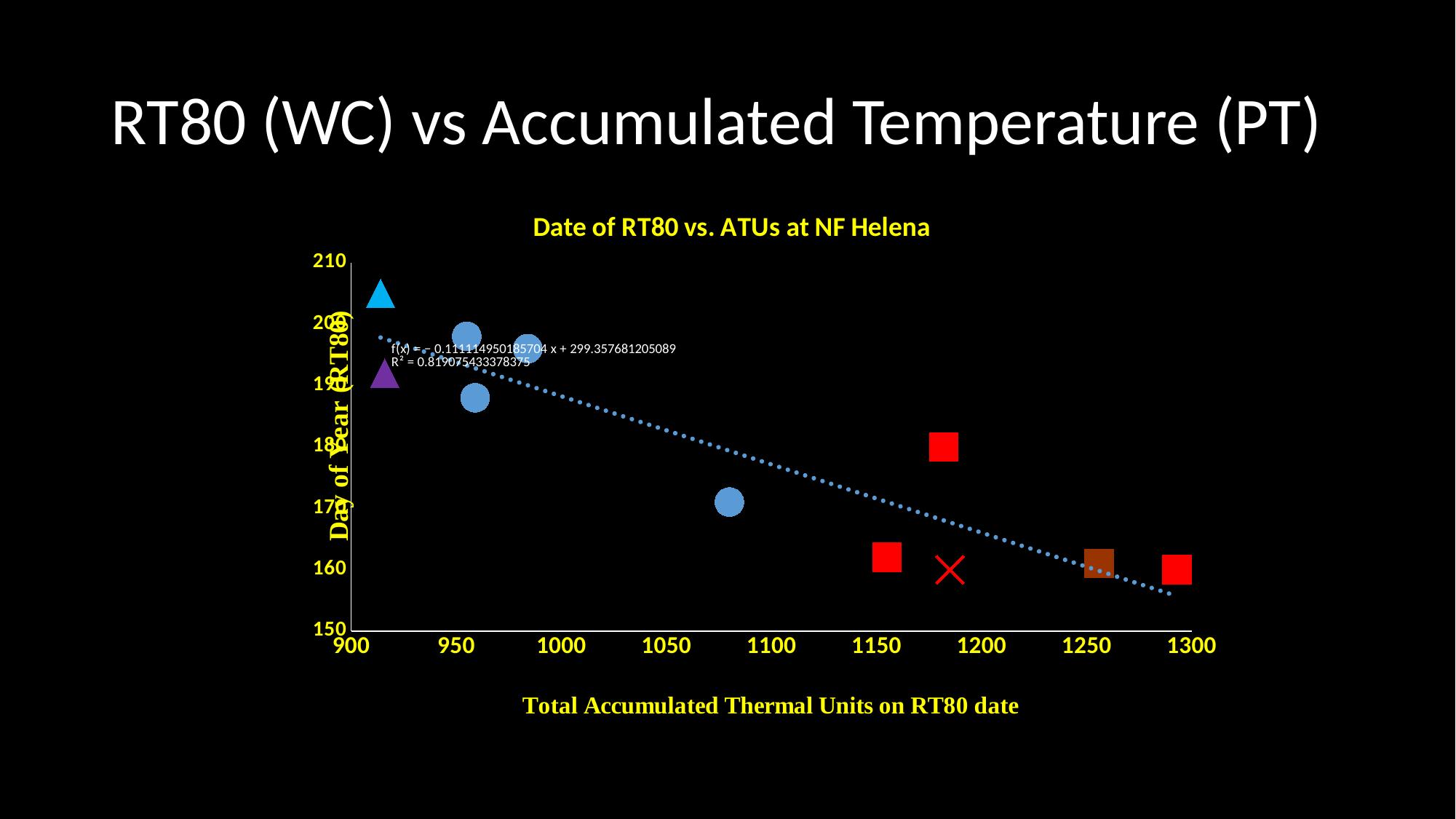

# RT80 (WC) vs Accumulated Temperature (PT)

### Chart: Date of RT80 vs. ATUs at NF Helena

| Category |  |
|---|---|